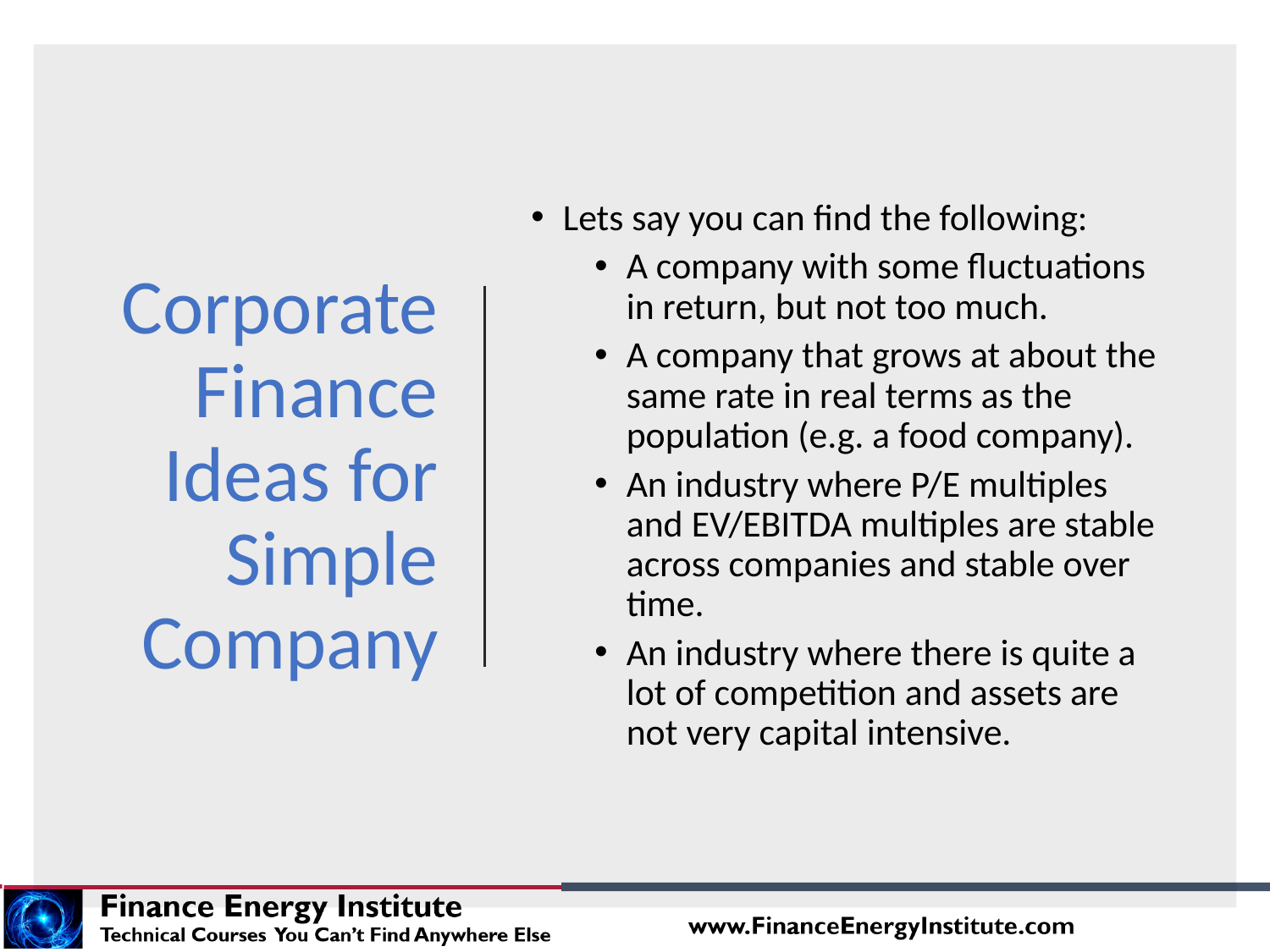

# Corporate Finance Ideas for Simple Company
Lets say you can find the following:
A company with some fluctuations in return, but not too much.
A company that grows at about the same rate in real terms as the population (e.g. a food company).
An industry where P/E multiples and EV/EBITDA multiples are stable across companies and stable over time.
An industry where there is quite a lot of competition and assets are not very capital intensive.